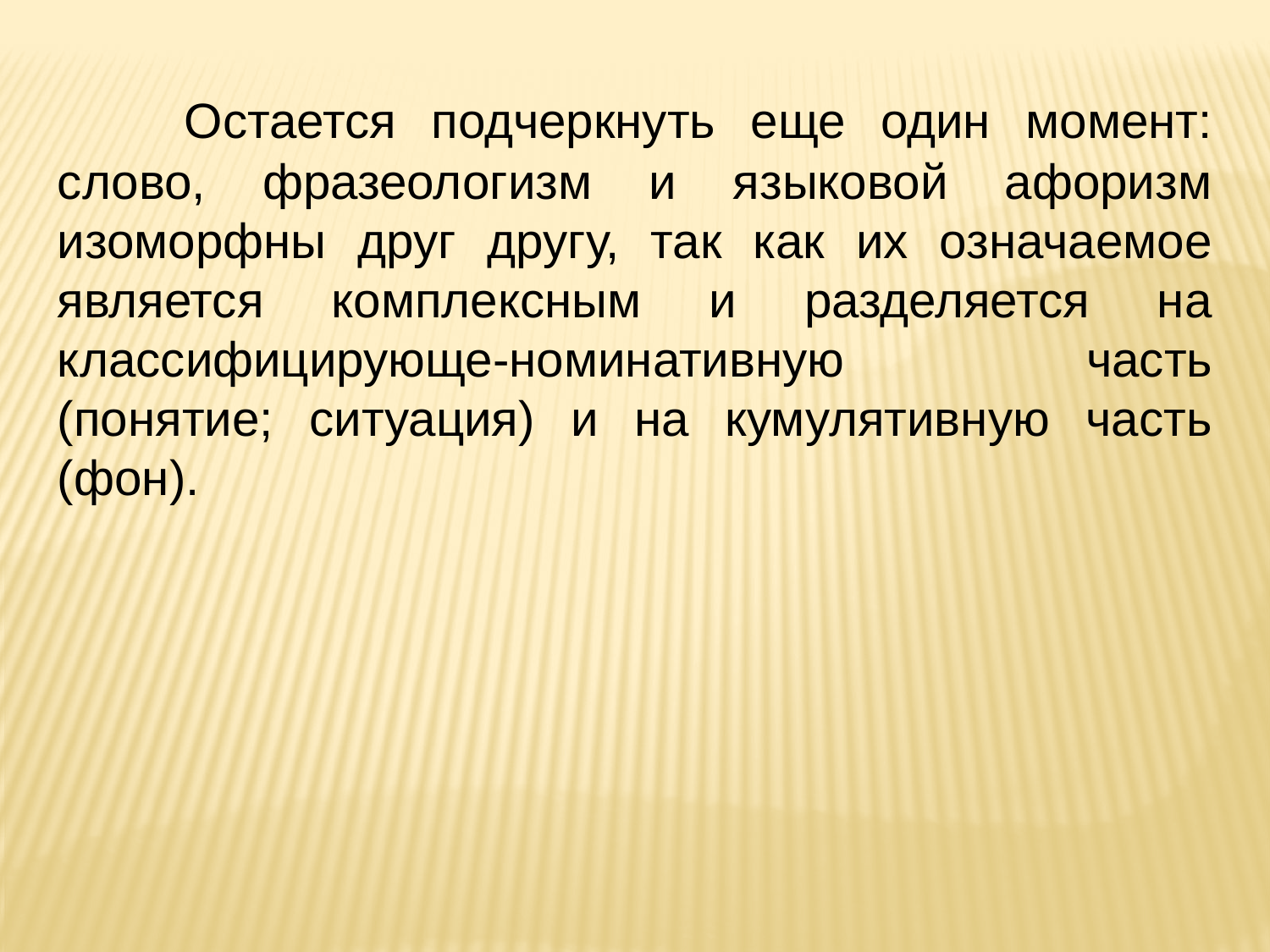

Остается подчеркнуть еще один момент: слово, фразеологизм и языковой афоризм изоморфны друг другу, так как их означаемое является комплексным и разделяется на классифицирующе-номинативную часть (понятие; ситуация) и на кумулятивную часть (фон).